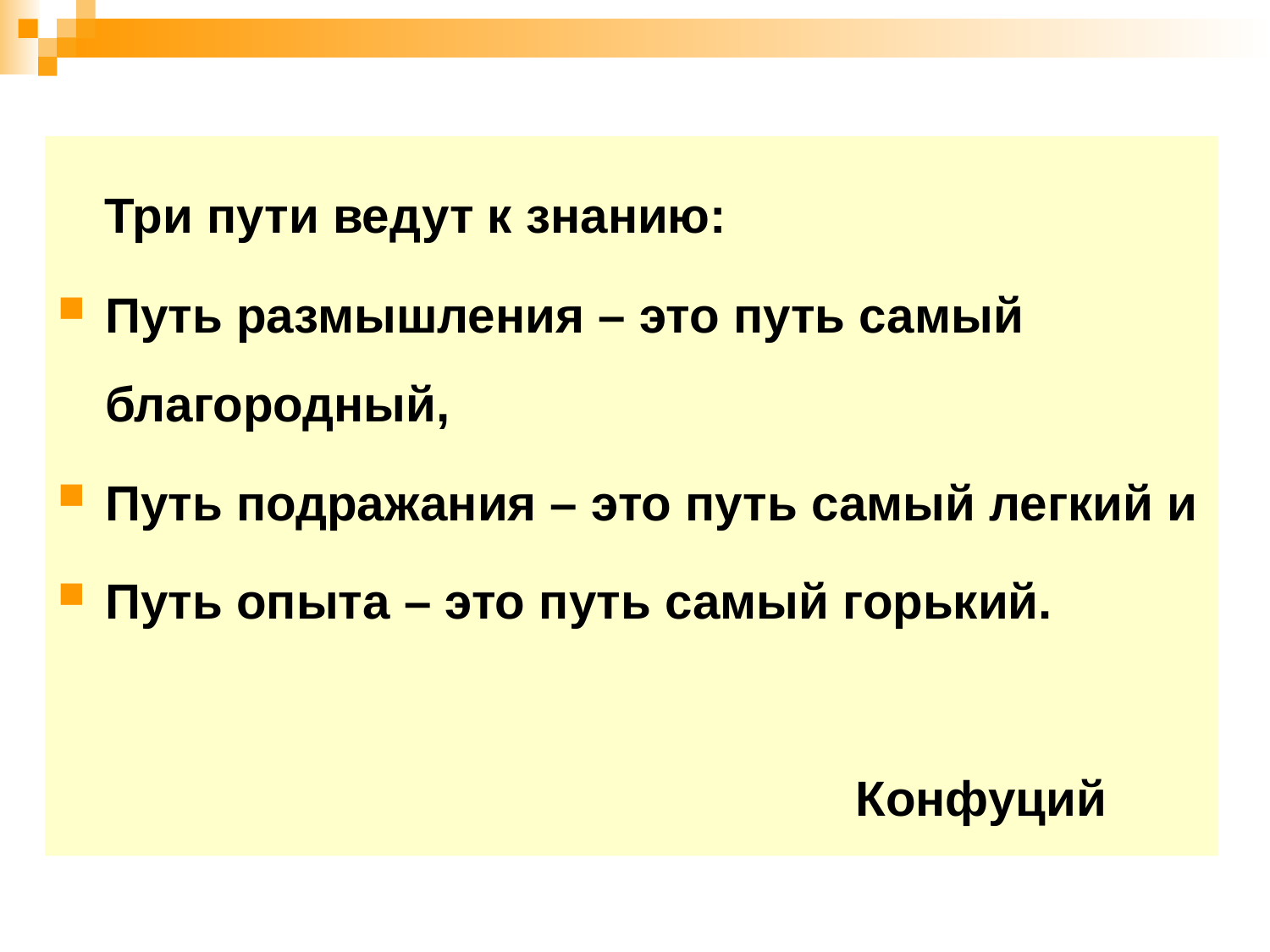

Три пути ведут к знанию:
Путь размышления – это путь самый благородный,
Путь подражания – это путь самый легкий и
Путь опыта – это путь самый горький.

                                                          Конфуций